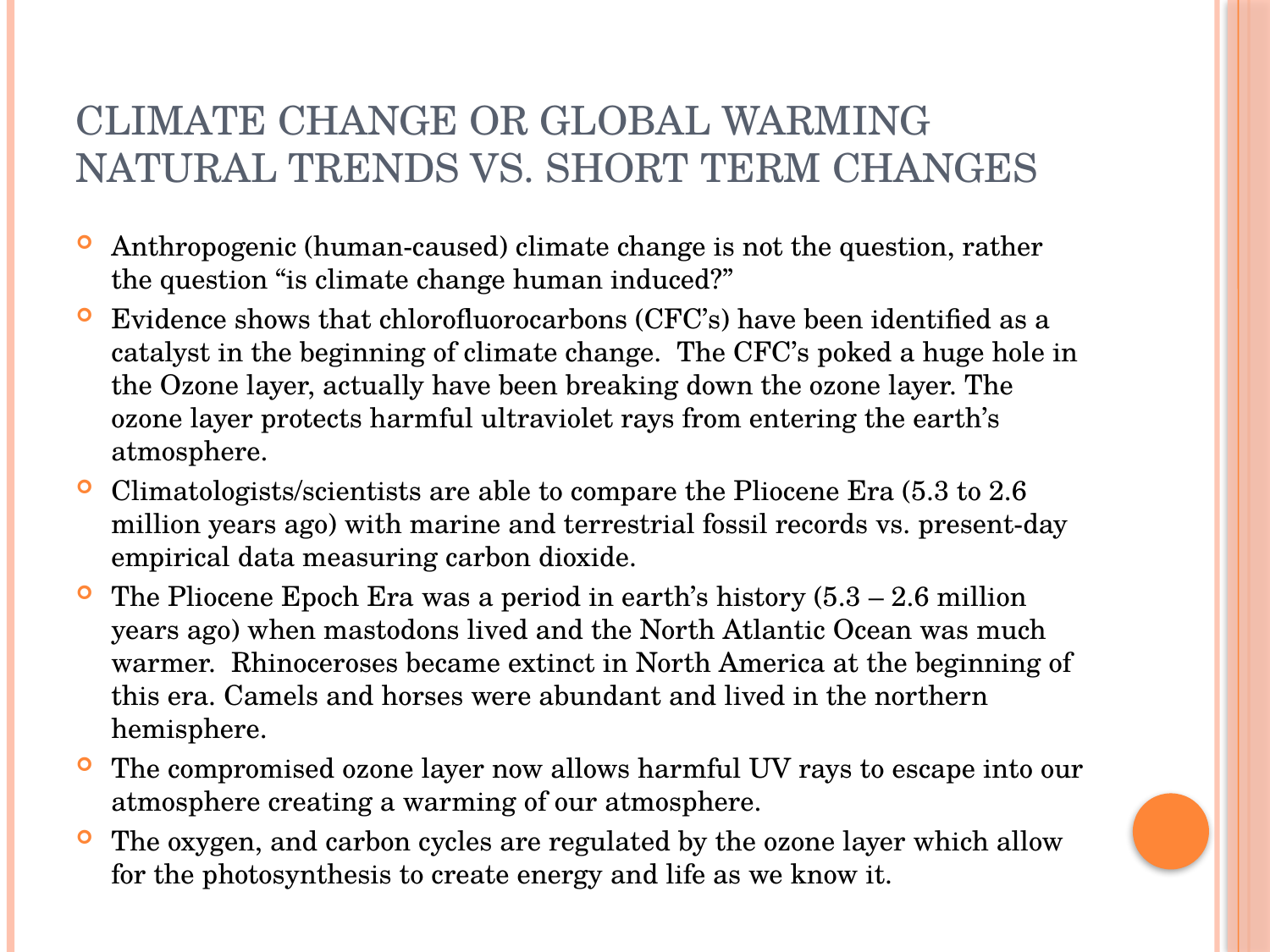

# Climate change or Global Warming natural trends vs. short term changes
Anthropogenic (human-caused) climate change is not the question, rather the question “is climate change human induced?”
Evidence shows that chlorofluorocarbons (CFC’s) have been identified as a catalyst in the beginning of climate change.  The CFC’s poked a huge hole in the Ozone layer, actually have been breaking down the ozone layer. The ozone layer protects harmful ultraviolet rays from entering the earth’s atmosphere.
Climatologists/scientists are able to compare the Pliocene Era (5.3 to 2.6 million years ago) with marine and terrestrial fossil records vs. present-day empirical data measuring carbon dioxide.
The Pliocene Epoch Era was a period in earth’s history (5.3 – 2.6 million years ago) when mastodons lived and the North Atlantic Ocean was much warmer.  Rhinoceroses became extinct in North America at the beginning of this era. Camels and horses were abundant and lived in the northern hemisphere.
The compromised ozone layer now allows harmful UV rays to escape into our atmosphere creating a warming of our atmosphere.
The oxygen, and carbon cycles are regulated by the ozone layer which allow for the photosynthesis to create energy and life as we know it.